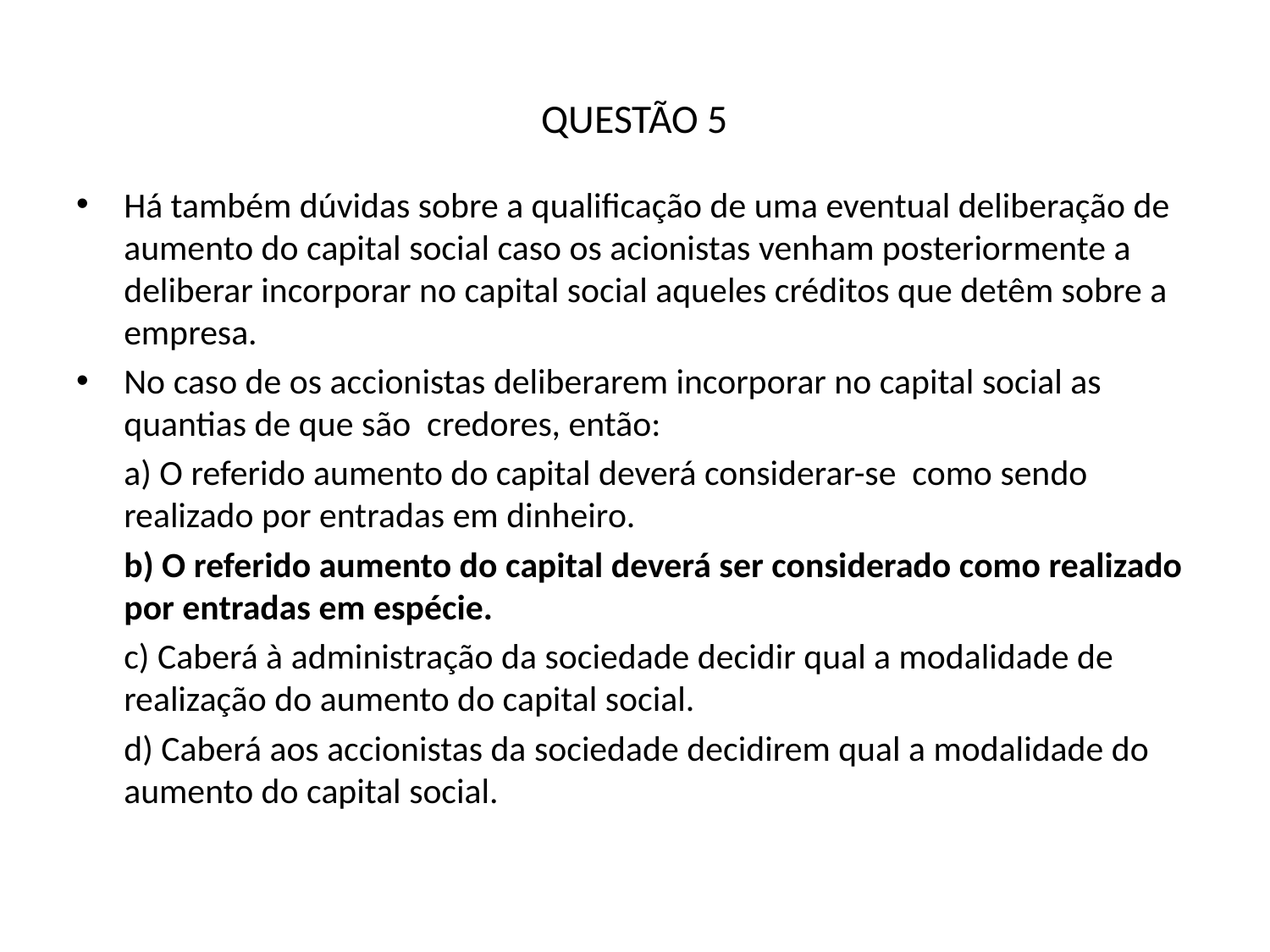

# QUESTÃO 5
Há também dúvidas sobre a qualificação de uma eventual deliberação de aumento do capital social caso os acionistas venham posteriormente a deliberar incorporar no capital social aqueles créditos que detêm sobre a empresa.
No caso de os accionistas deliberarem incorporar no capital social as quantias de que são  credores, então:
	a) O referido aumento do capital deverá considerar-se  como sendo realizado por entradas em dinheiro.
	b) O referido aumento do capital deverá ser considerado como realizado por entradas em espécie.
	c) Caberá à administração da sociedade decidir qual a modalidade de realização do aumento do capital social.
	d) Caberá aos accionistas da sociedade decidirem qual a modalidade do aumento do capital social.